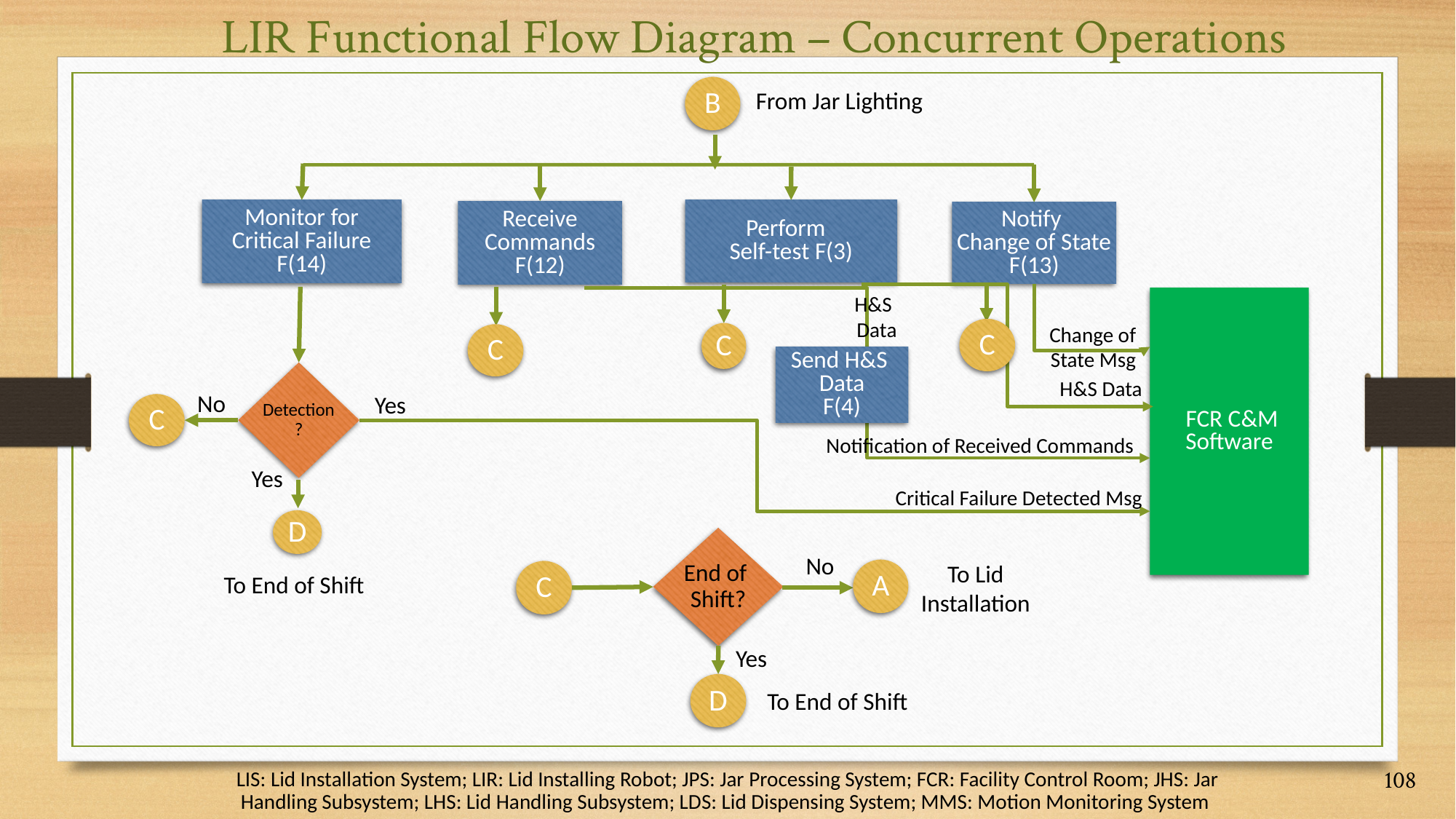

LIR Functional Flow Diagram – Concurrent Operations
B
From Jar Lighting
Monitor for
Critical Failure
F(14)
Perform
Self-test F(3)
Receive
Commands
F(12)
Notify
Change of State
F(13)
H&S
Data
 FCR C&M
Software
Change of State Msg
C
C
C
Send H&S
Data
F(4)
Detection
?
H&S Data
No
Yes
C
Notification of Received Commands
Yes
Critical Failure Detected Msg
D
End of
Shift?
No
To Lid Installation
A
C
To End of Shift
Yes
D
To End of Shift
LIS: Lid Installation System; LIR: Lid Installing Robot; JPS: Jar Processing System; FCR: Facility Control Room; JHS: Jar Handling Subsystem; LHS: Lid Handling Subsystem; LDS: Lid Dispensing System; MMS: Motion Monitoring System
108